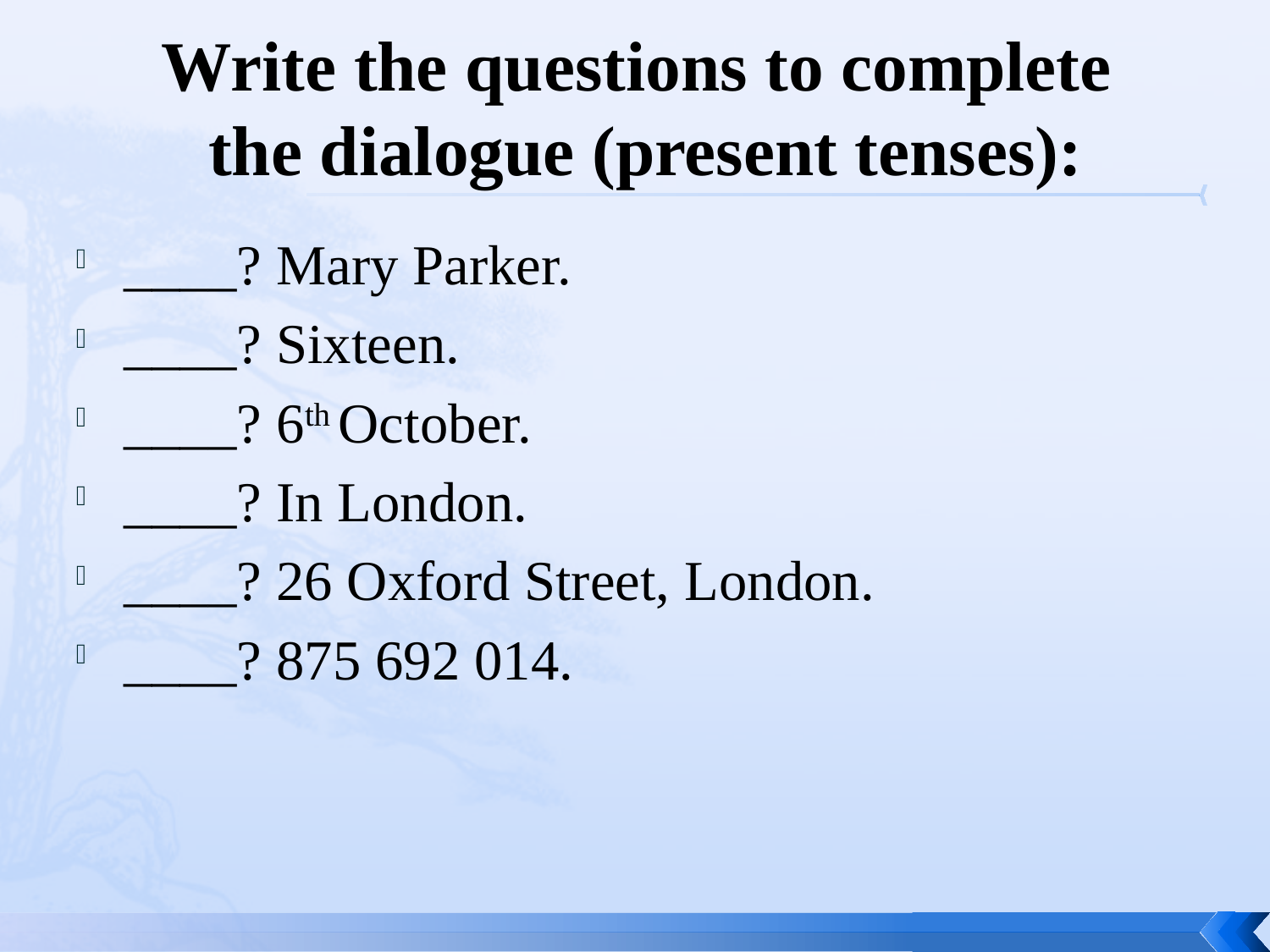

# Write the questions to complete the dialogue (present tenses):
____? Mary Parker.
____? Sixteen.
____? 6th October.
____? In London.
____? 26 Oxford Street, London.
____? 875 692 014.